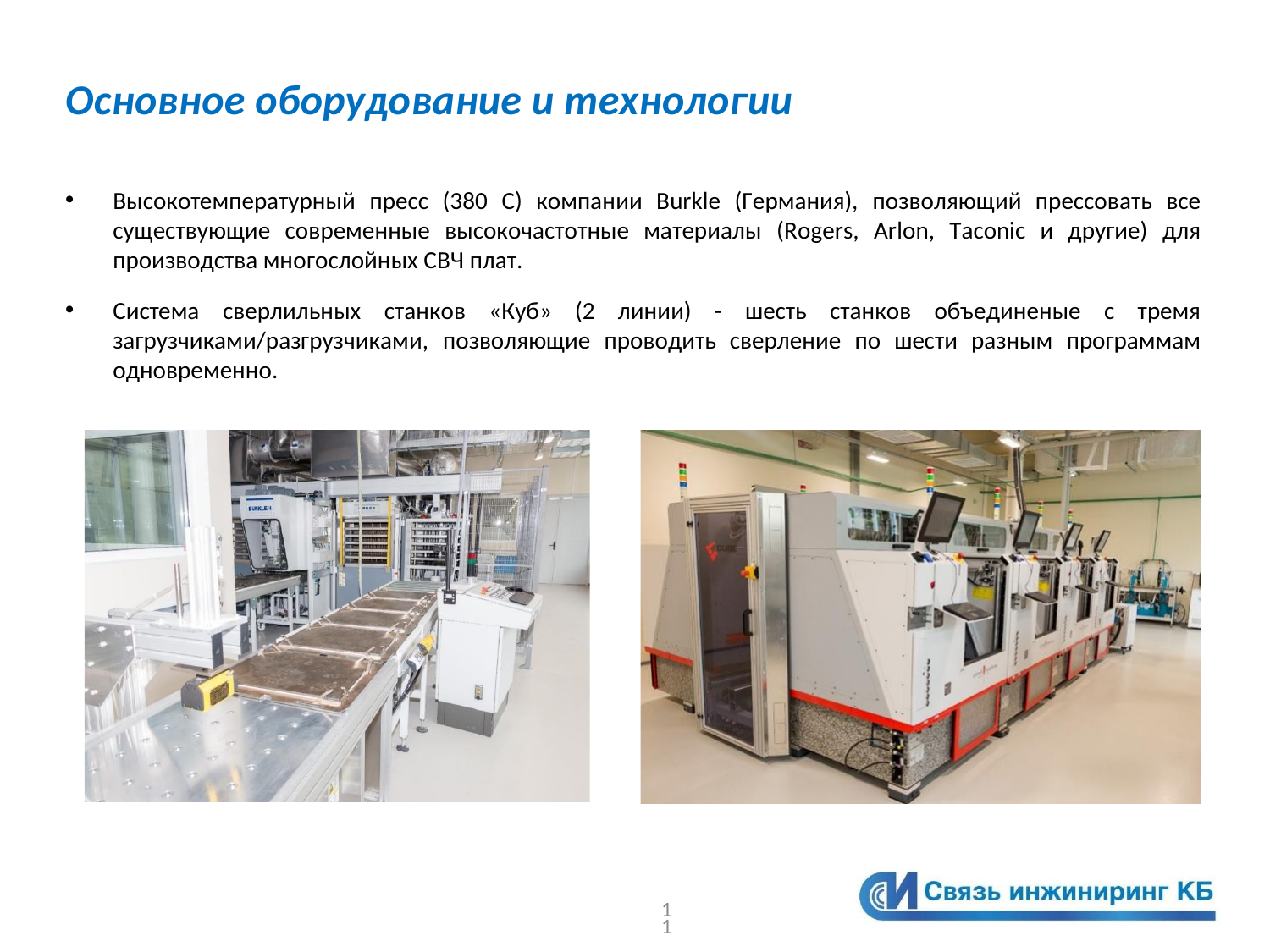

# Основное оборудование и технологии
Высокотемпературный пресс (380 С) компании Burkle (Германия), позволяющий прессовать все существующие современные высокочастотные материалы (Rogers, Arlon, Taconic и другие) для производства многослойных СВЧ плат.
Система сверлильных станков «Куб» (2 линии) - шесть станков объединеные с тремя загрузчиками/разгрузчиками, позволяющие проводить сверление по шести разным программам одновременно.

11